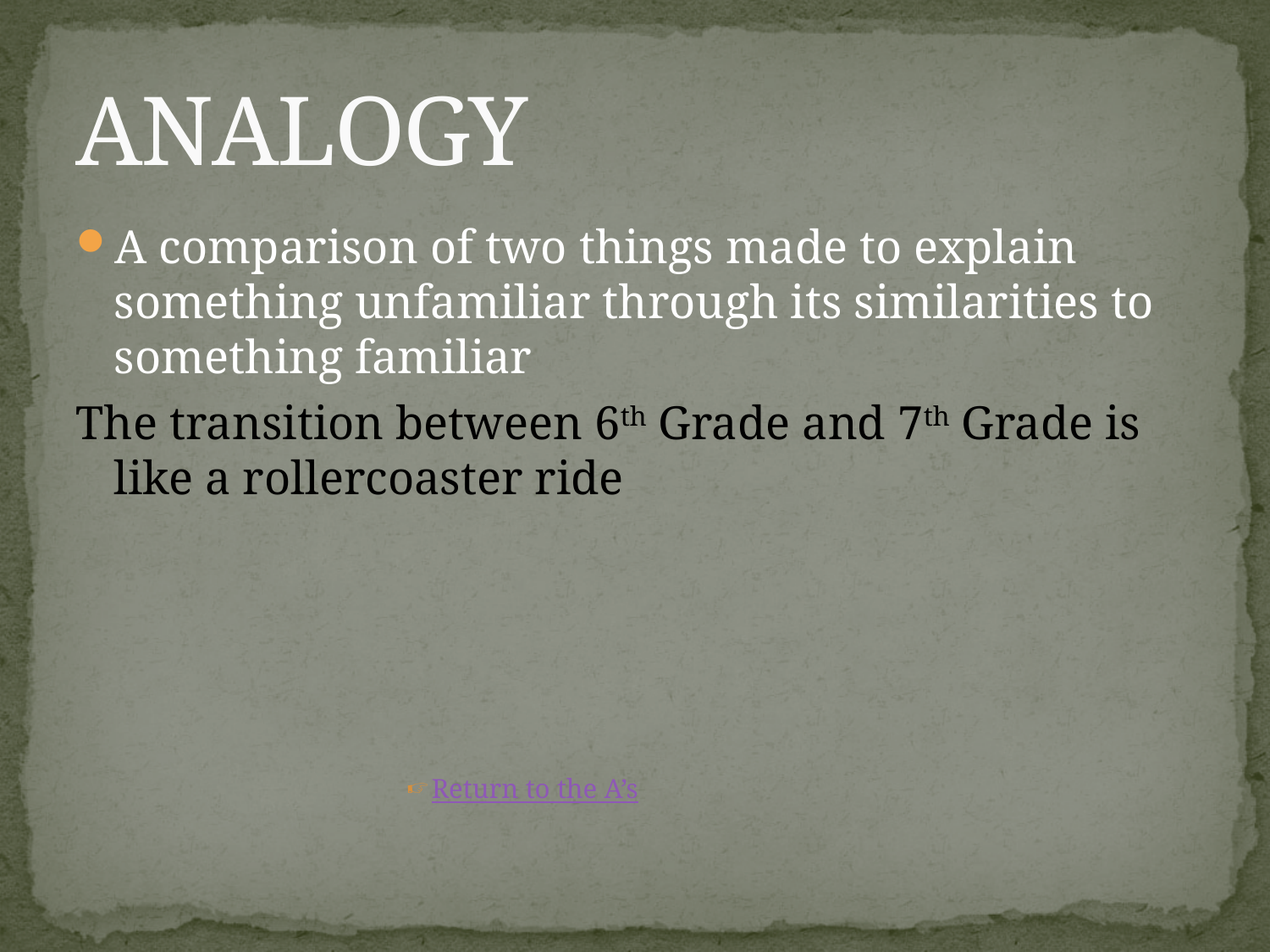

# ANALOGY
A comparison of two things made to explain something unfamiliar through its similarities to something familiar
The transition between 6th Grade and 7th Grade is like a rollercoaster ride

Return to the A’s